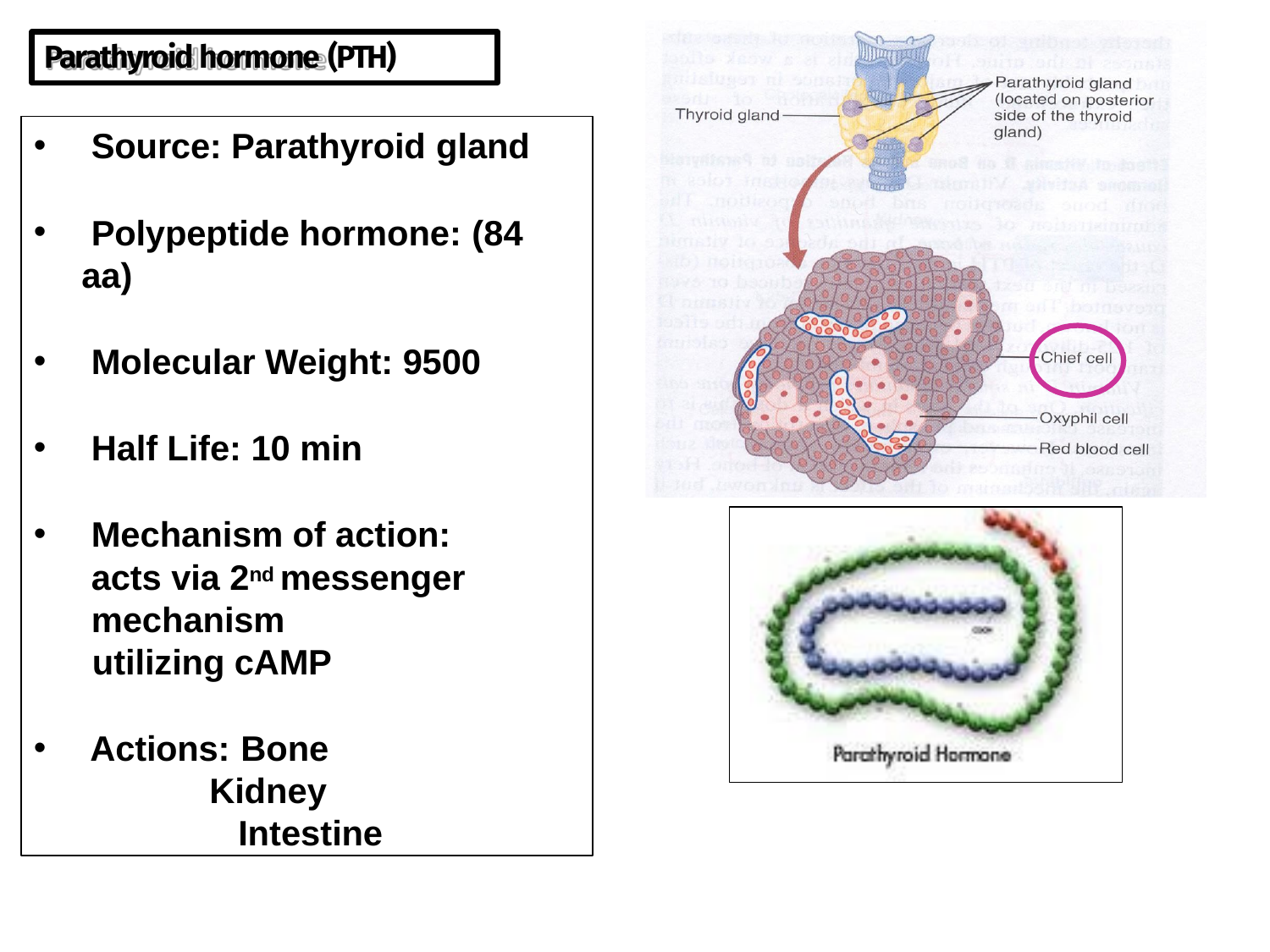

Parathyroid hormone (PTH)

Source: Parathyroid gland

Polypeptide hormone: (84
aa)

Molecular Weight: 9500

Half Life: 10 min

Mechanism of action:  acts via 2nd messenger  mechanism
utilizing cAMP

Actions: Bone
Kidney
Intestine